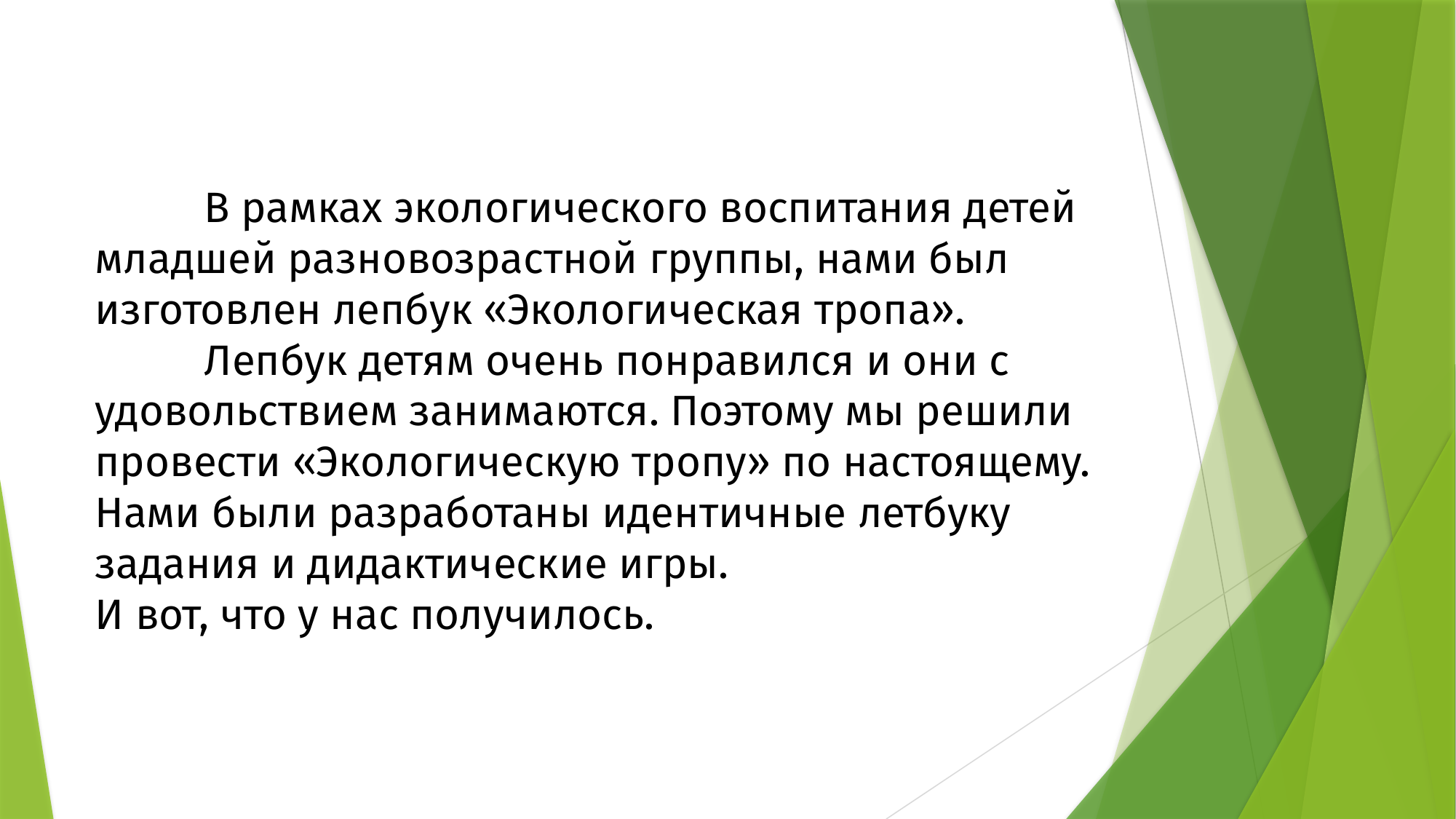

# В рамках экологического воспитания детей младшей разновозрастной группы, нами был изготовлен лепбук «Экологическая тропа». Лепбук детям очень понравился и они с удовольствием занимаются. Поэтому мы решили провести «Экологическую тропу» по настоящему. Нами были разработаны идентичные летбуку задания и дидактические игры. И вот, что у нас получилось.